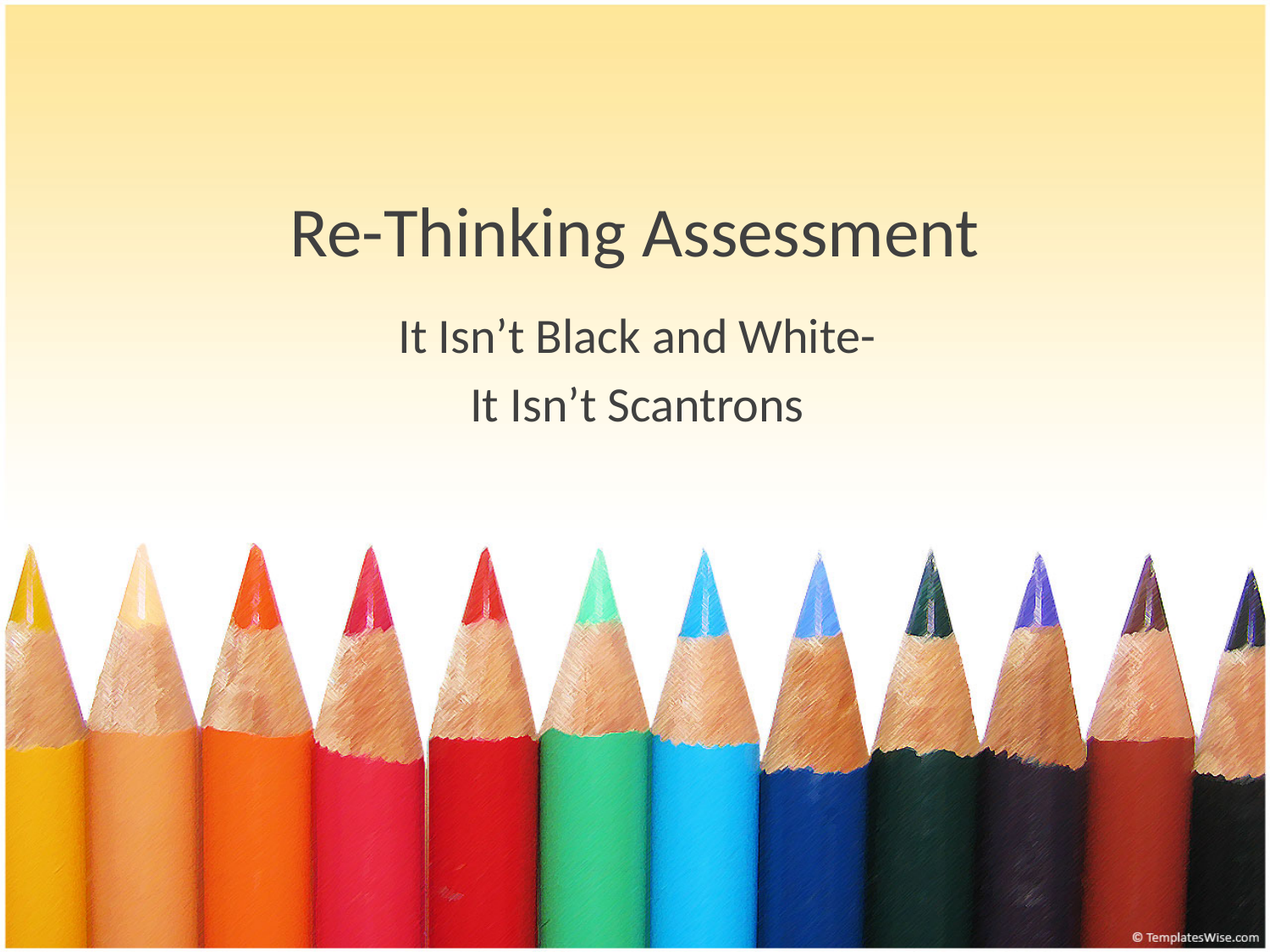

# Re-Thinking Assessment
It Isn’t Black and White-
It Isn’t Scantrons